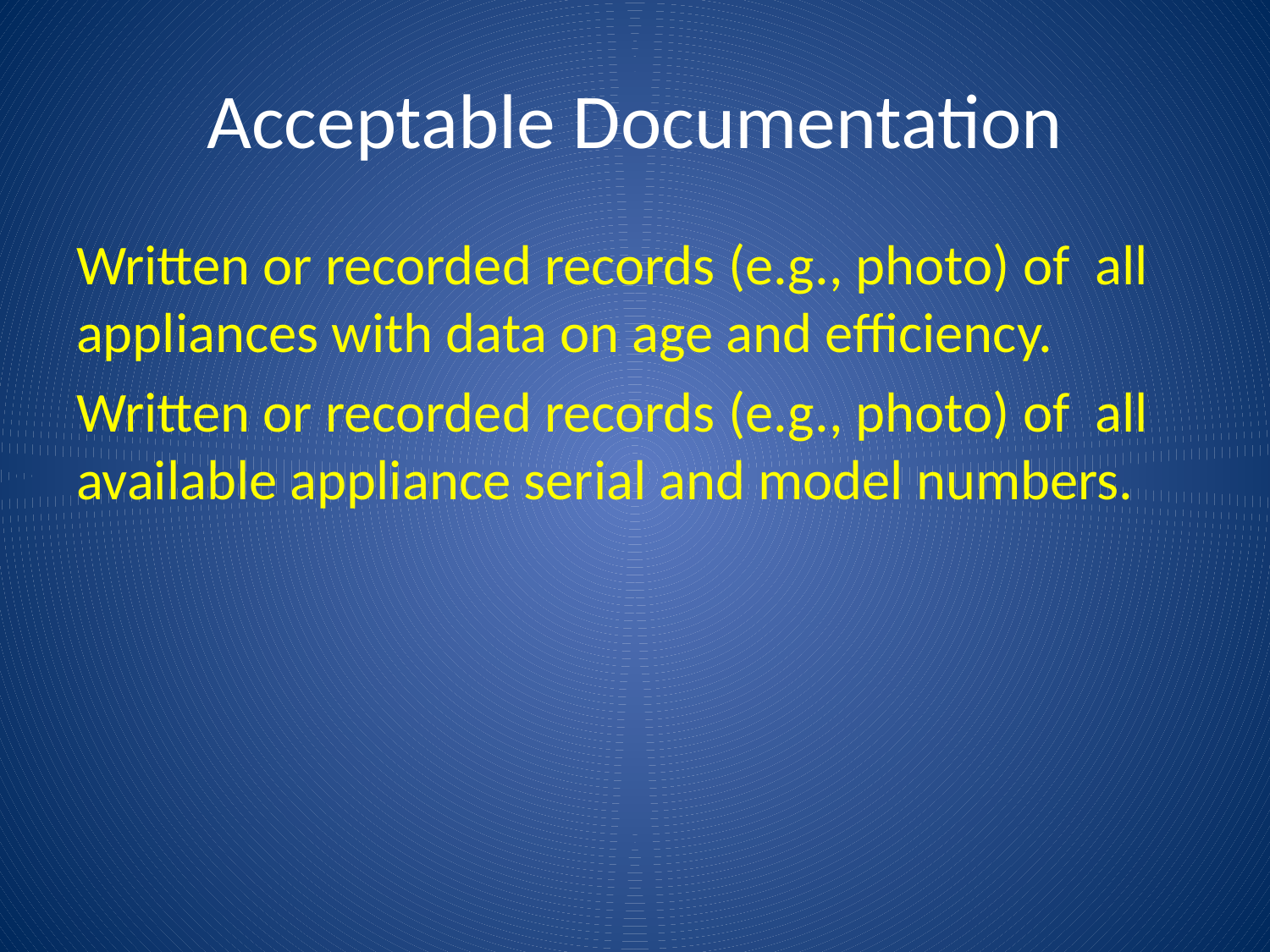

# Acceptable Documentation
Written or recorded records (e.g., photo) of  all appliances with data on age and efficiency.
Written or recorded records (e.g., photo) of  all available appliance serial and model numbers.